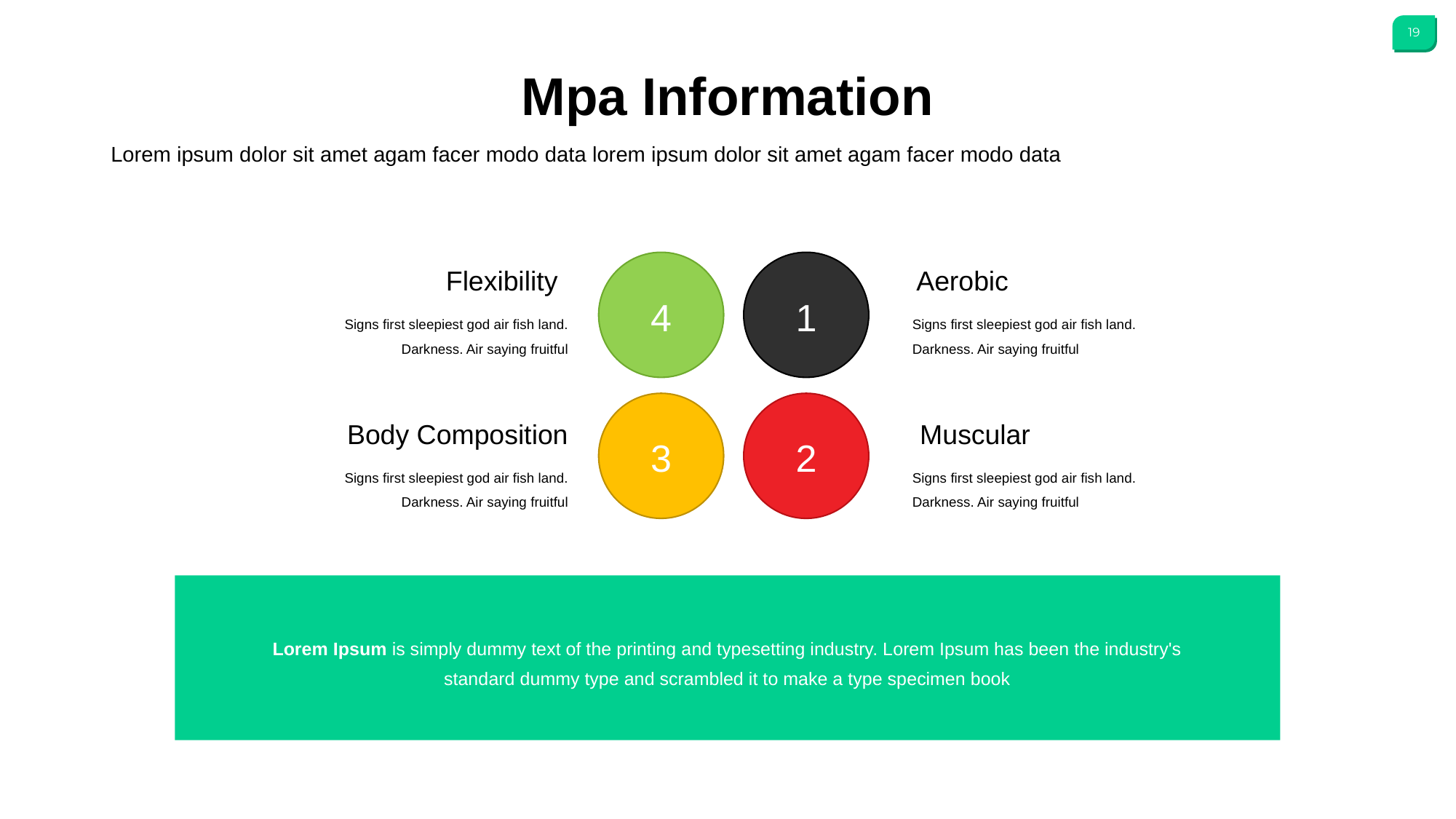

Mpa Information
Lorem ipsum dolor sit amet agam facer modo data lorem ipsum dolor sit amet agam facer modo data

Flexibility
Aerobic
4
1
Signs first sleepiest god air fish land. Darkness. Air saying fruitful
Signs first sleepiest god air fish land. Darkness. Air saying fruitful

Body Composition
Muscular
3
2
Signs first sleepiest god air fish land. Darkness. Air saying fruitful
Signs first sleepiest god air fish land. Darkness. Air saying fruitful

Lorem Ipsum is simply dummy text of the printing and typesetting industry. Lorem Ipsum has been the industry's standard dummy type and scrambled it to make a type specimen book